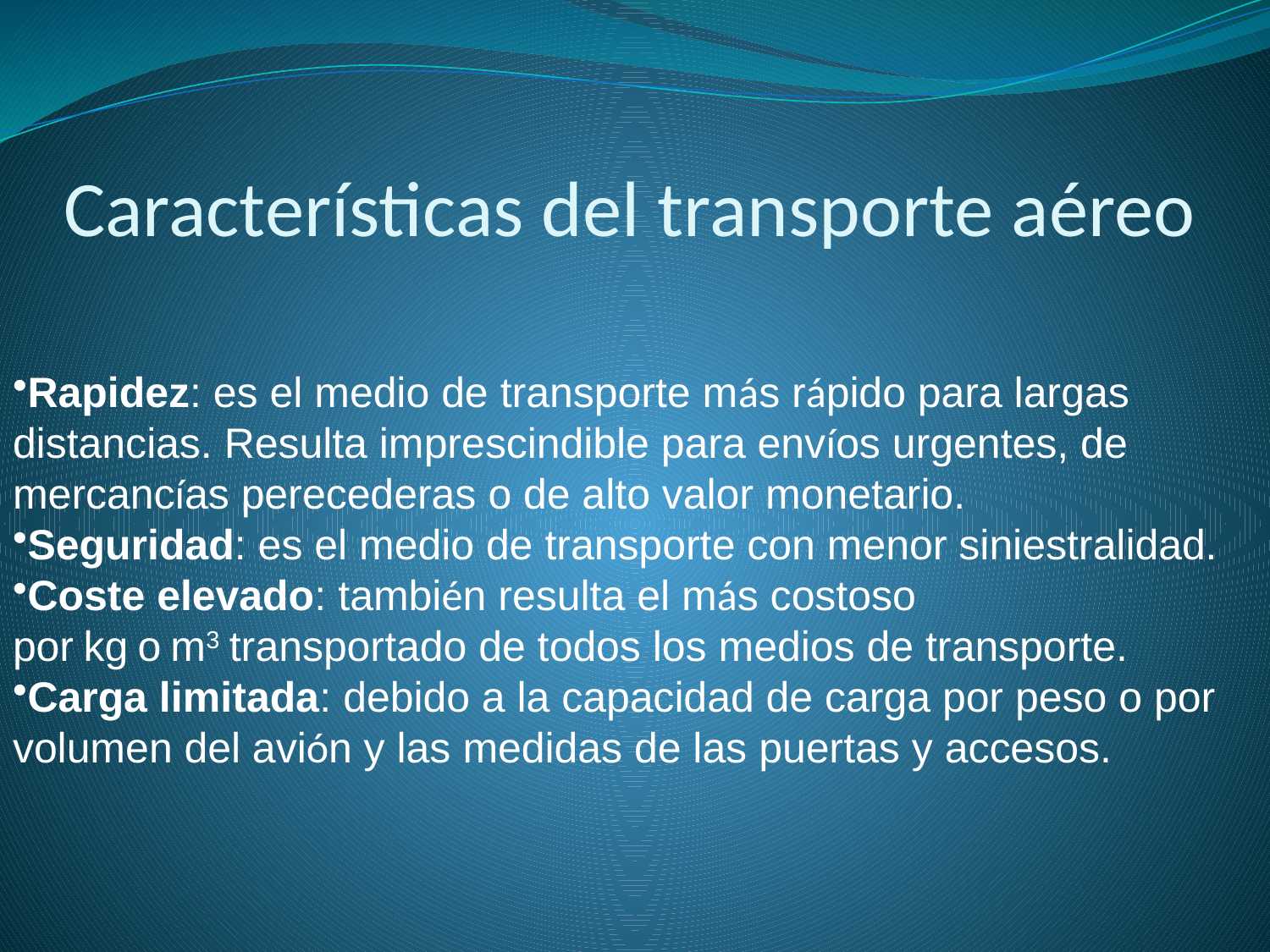

# Características del transporte aéreo
Rapidez: es el medio de transporte más rápido para largas distancias. Resulta imprescindible para envíos urgentes, de mercancías perecederas o de alto valor monetario.
Seguridad: es el medio de transporte con menor siniestralidad.
Coste elevado: también resulta el más costoso por kg o m3 transportado de todos los medios de transporte.
Carga limitada: debido a la capacidad de carga por peso o por volumen del avión y las medidas de las puertas y accesos.